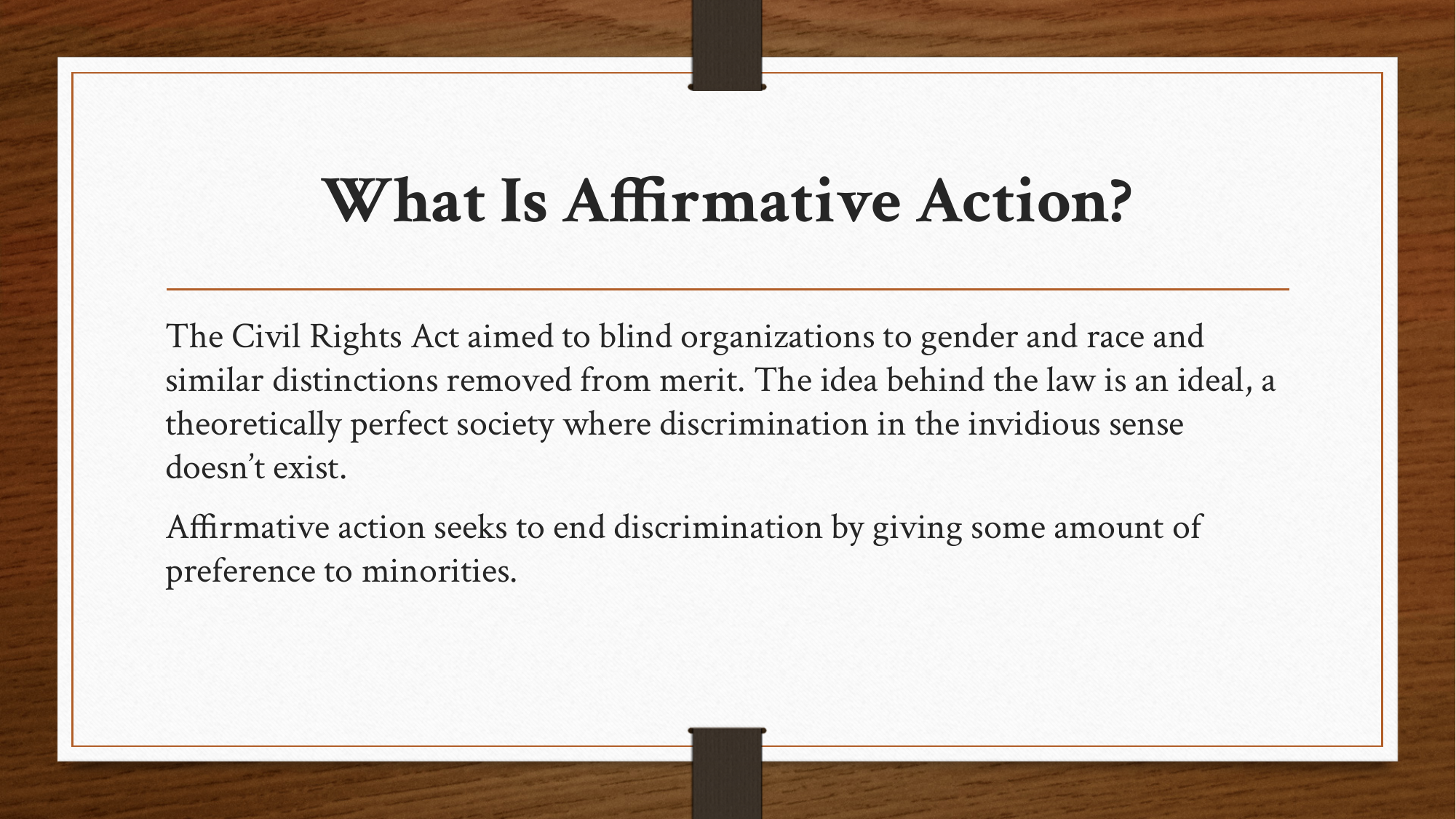

# What Is Affirmative Action?
The Civil Rights Act aimed to blind organizations to gender and race and similar distinctions removed from merit. The idea behind the law is an ideal, a theoretically perfect society where discrimination in the invidious sense doesn’t exist.
Affirmative action seeks to end discrimination by giving some amount of preference to minorities.